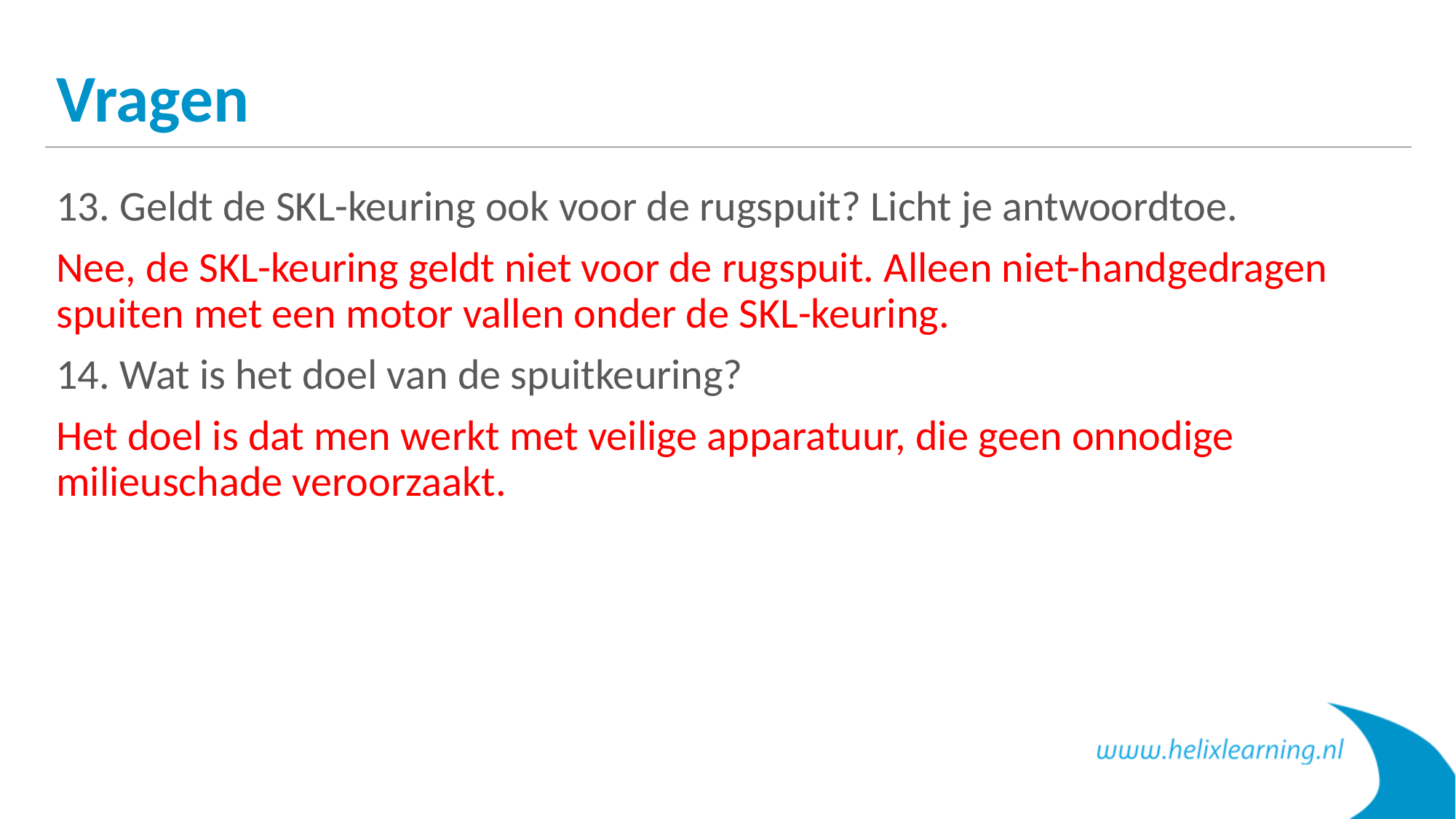

# Vragen
13. Geldt de SKL-keuring ook voor de rugspuit? Licht je antwoordtoe.
Nee, de SKL-keuring geldt niet voor de rugspuit. Alleen niet-handgedragen spuiten met een motor vallen onder de SKL-keuring.
14. Wat is het doel van de spuitkeuring?
Het doel is dat men werkt met veilige apparatuur, die geen onnodige milieuschade veroorzaakt.